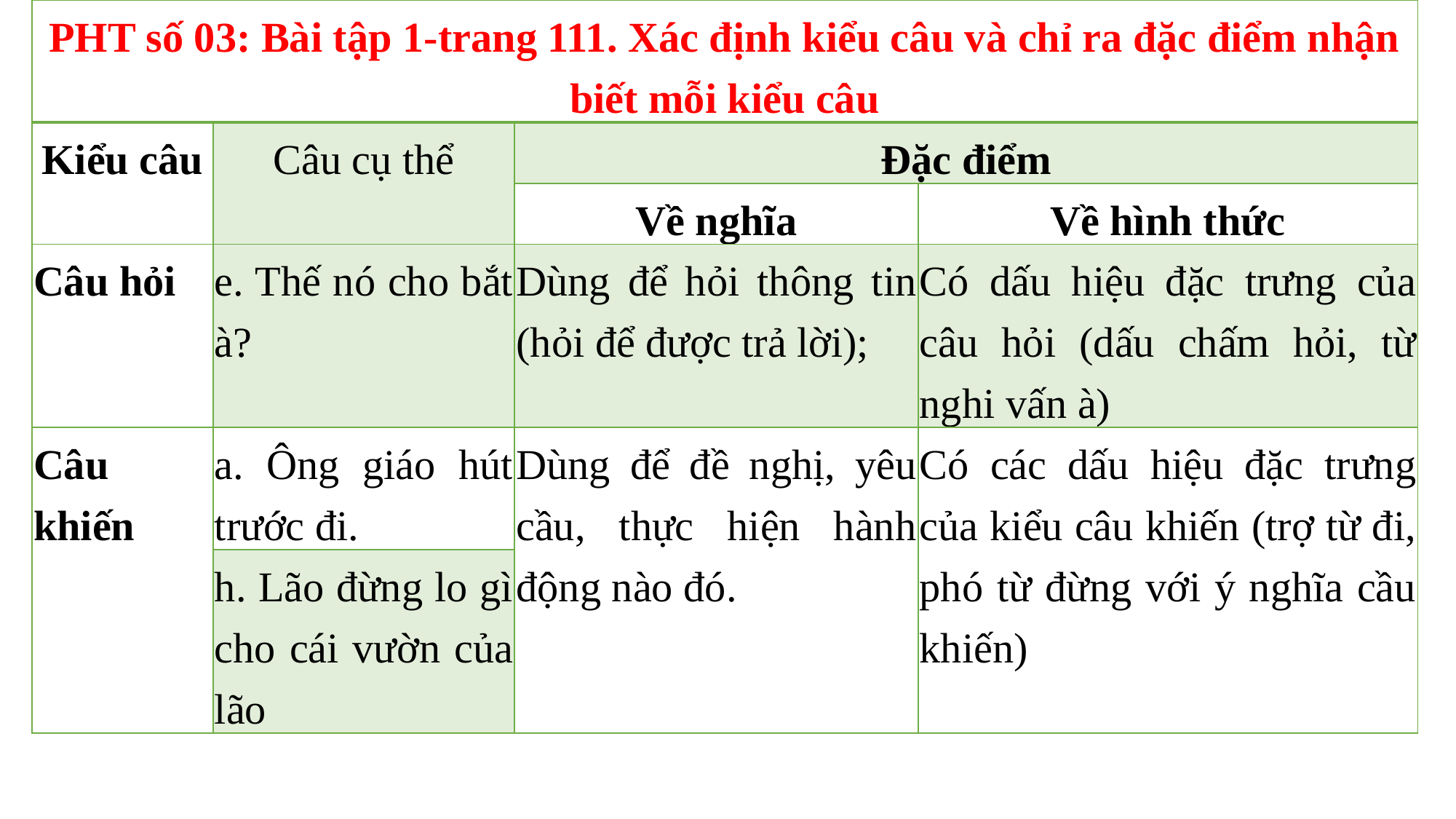

| PHT số 03: Bài tập 1-trang 111. Xác định kiểu câu và chỉ ra đặc điểm nhận biết mỗi kiểu câu |  |  |  |
| --- | --- | --- | --- |
| Kiểu câu | Câu cụ thể | Đặc điểm |  |
|  |  | Về nghĩa | Về hình thức |
| Câu hỏi | e. Thế nó cho bắt à? | Dùng để hỏi thông tin (hỏi để được trả lời); | Có dấu hiệu đặc trưng của câu hỏi (dấu chấm hỏi, từ nghi vấn à) |
| Câu khiến | a. Ông giáo hút trước đi. | Dùng để đề nghị, yêu cầu, thực hiện hành động nào đó. | Có các dấu hiệu đặc trưng của kiểu câu khiến (trợ từ đi, phó từ đừng với ý nghĩa cầu khiến) |
|  | h. Lão đừng lo gì cho cái vườn của lão |  |  |